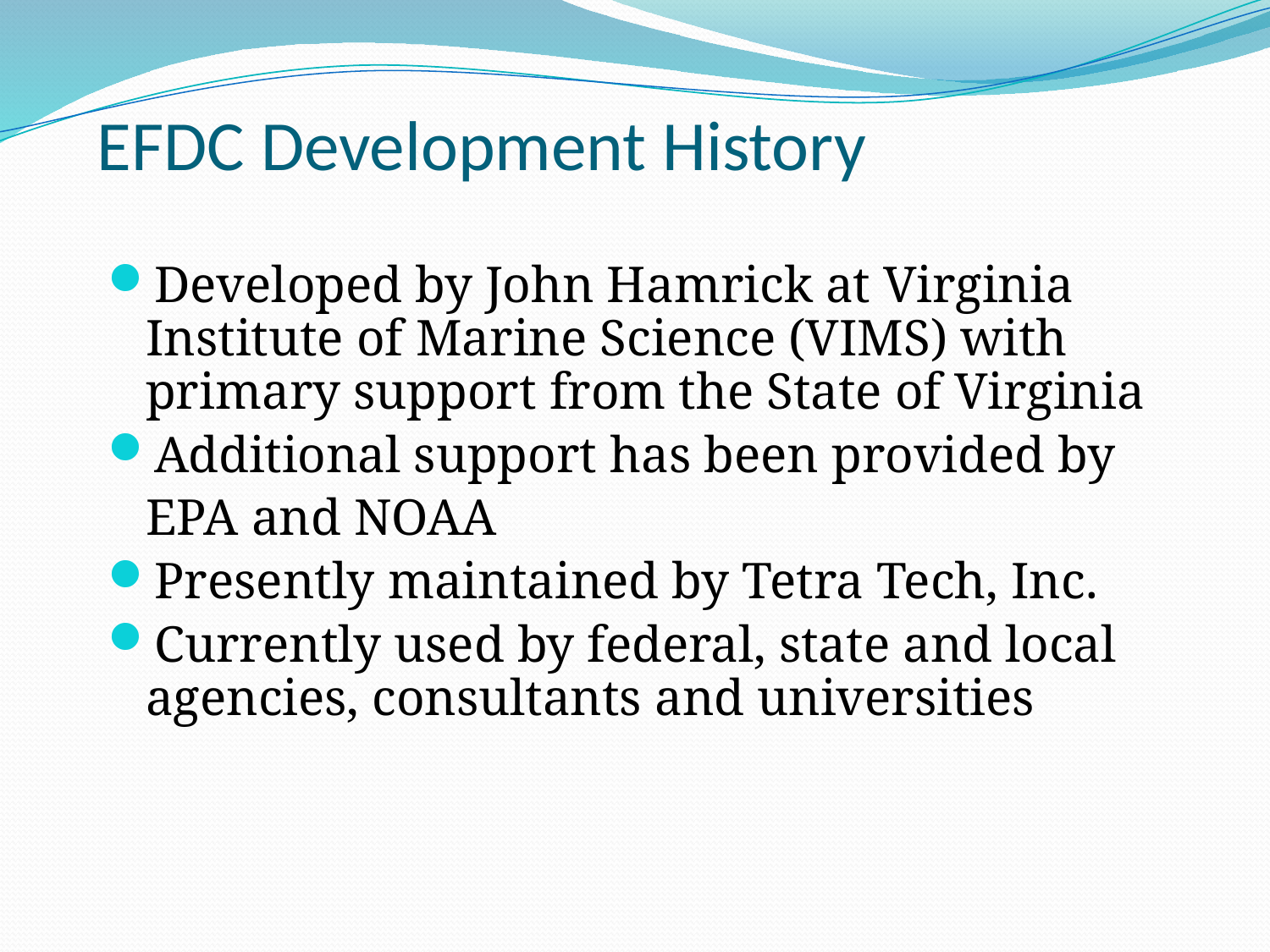

# EFDC Development History
Developed by John Hamrick at Virginia Institute of Marine Science (VIMS) with primary support from the State of Virginia
Additional support has been provided by
	EPA and NOAA
Presently maintained by Tetra Tech, Inc.
Currently used by federal, state and local agencies, consultants and universities